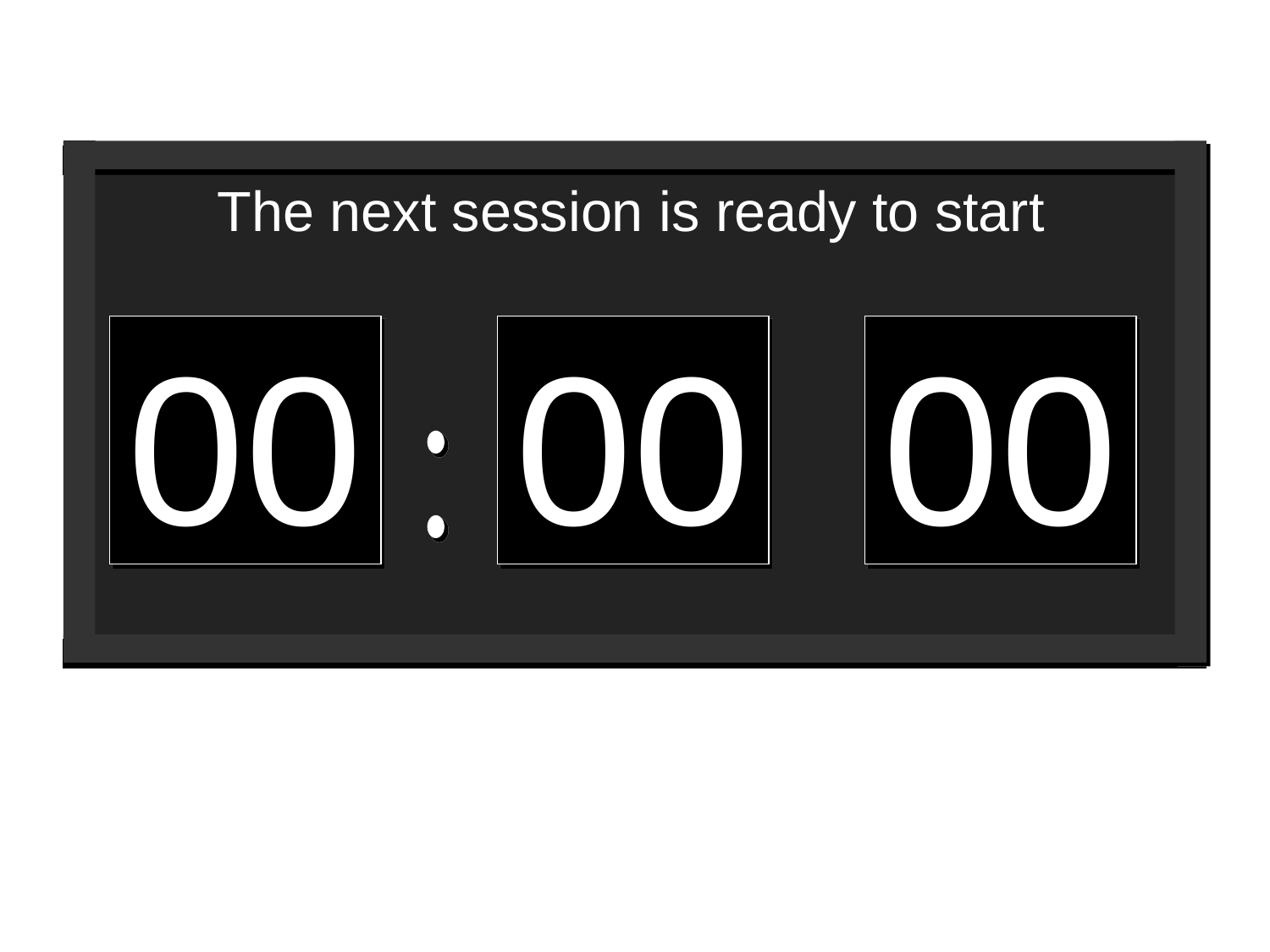

The next session is ready to start
00
00
00